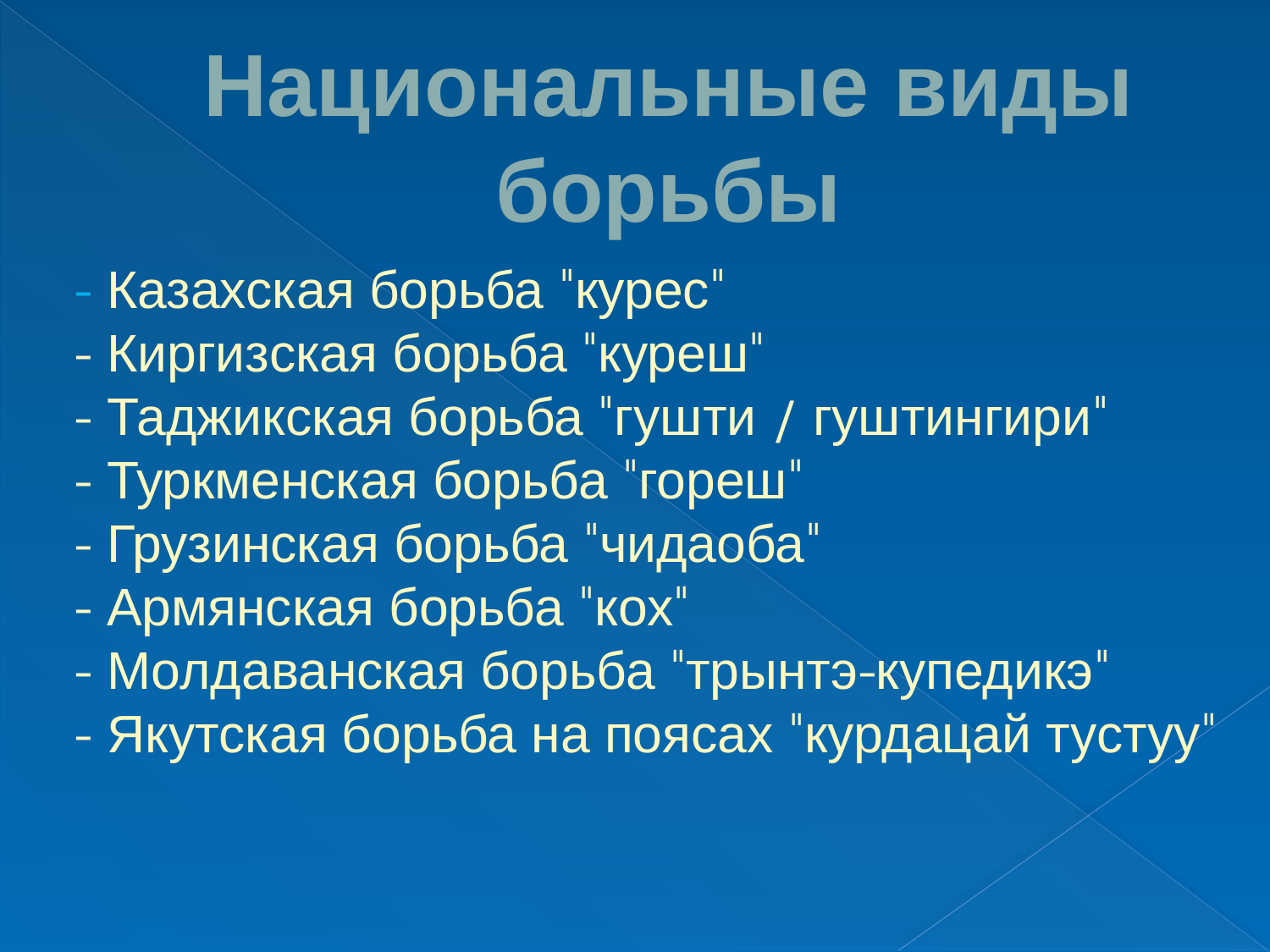

# Национальные виды борьбы
- Казахская борьба "курес" 
- Киргизская борьба "куреш" 
- Таджикская борьба "гушти / гуштингири"  
- Туркменская борьба "гореш" 
- Грузинская борьба "чидаоба"  
- Армянская борьба "кох" 
- Молдаванская борьба "трынтэ-купедикэ" 
- Якутская борьба на поясах "курдацай тустуу"